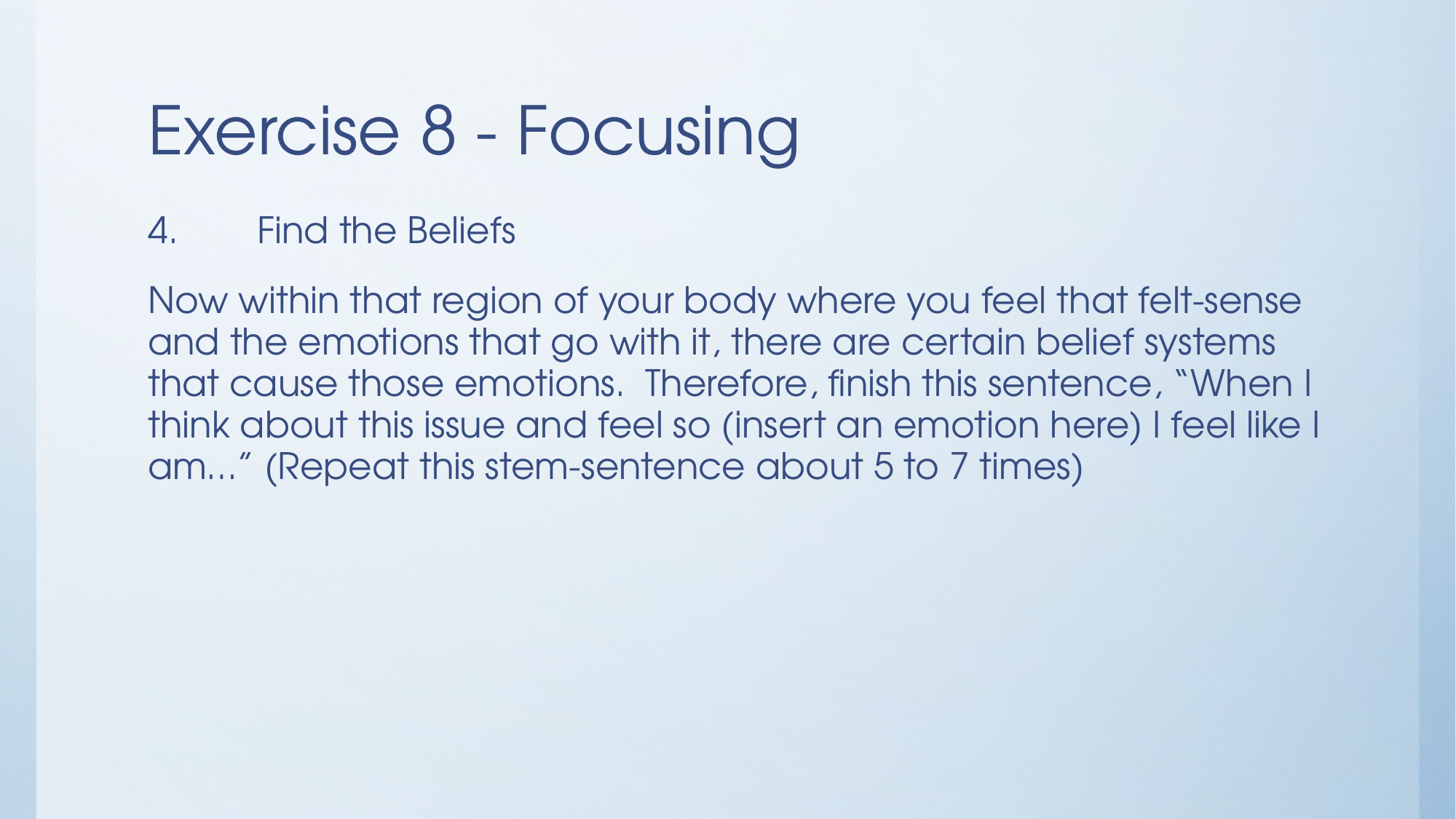

# Exercise 8 - Focusing
4.	Find the Beliefs
Now within that region of your body where you feel that felt-sense and the emotions that go with it, there are certain belief systems that cause those emotions.  Therefore, finish this sentence, “When I think about this issue and feel so (insert an emotion here) I feel like I am…” (Repeat this stem-sentence about 5 to 7 times)